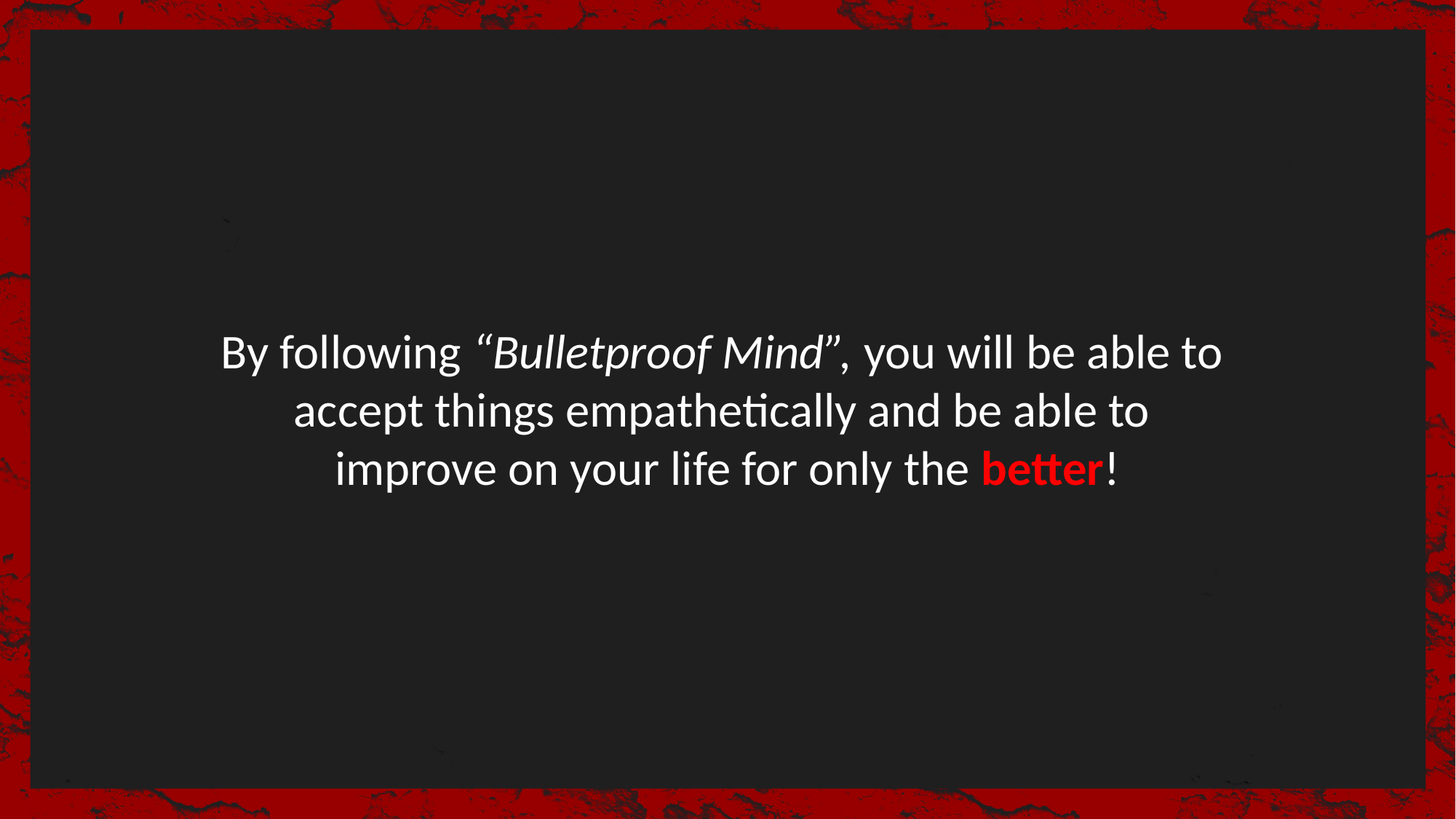

By following “Bulletproof Mind”, you will be able to
accept things empathetically and be able to
improve on your life for only the better!